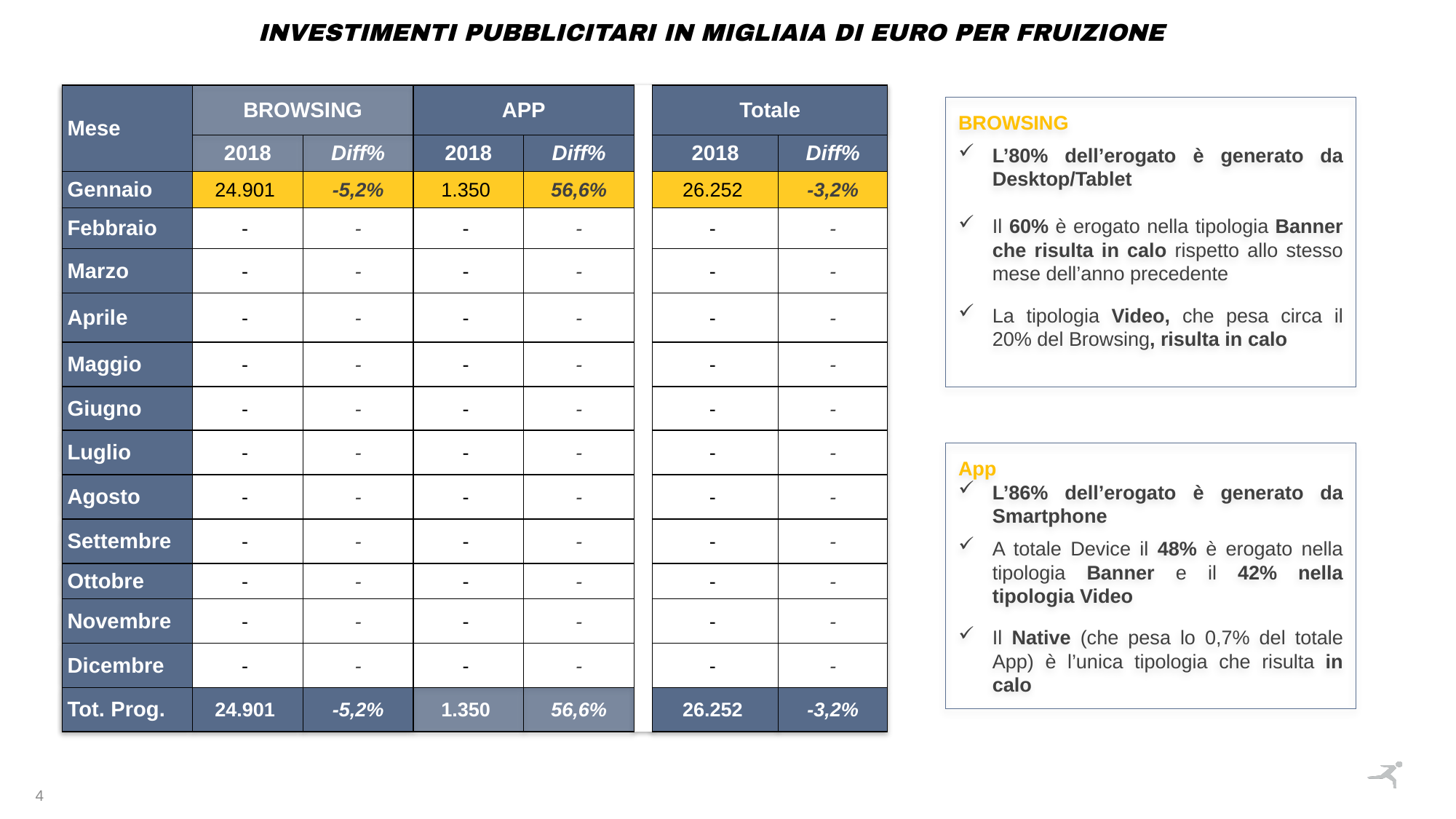

INVESTIMENTI PUBBLICITARI in migliaia di euro per FRUIZIONE
| Mese | BROWSING |  | APP |  |  | Totale |  |
| --- | --- | --- | --- | --- | --- | --- | --- |
|  | 2018 | Diff% | 2018 | Diff% |  | 2018 | Diff% |
| Gennaio | 24.901 | -5,2% | 1.350 | 56,6% |  | 26.252 | -3,2% |
| Febbraio | - | - | - | - |  | - | - |
| Marzo | - | - | - | - |  | - | - |
| Aprile | - | - | - | - |  | - | - |
| Maggio | - | - | - | - |  | - | - |
| Giugno | - | - | - | - |  | - | - |
| Luglio | - | - | - | - |  | - | - |
| Agosto | - | - | - | - |  | - | - |
| Settembre | - | - | - | - |  | - | - |
| Ottobre | - | - | - | - |  | - | - |
| Novembre | - | - | - | - |  | - | - |
| Dicembre | - | - | - | - |  | - | - |
| Tot. Prog. | 24.901 | -5,2% | 1.350 | 56,6% |  | 26.252 | -3,2% |
BROWSING

L’80% dell’erogato è generato da Desktop/Tablet

Il 60% è erogato nella tipologia Banner che risulta in calo rispetto allo stesso mese dell’anno precedente

La tipologia Video, che pesa circa il 20% del Browsing, risulta in calo

App
L’86% dell’erogato è generato da Smartphone

A totale Device il 48% è erogato nella tipologia Banner e il 42% nella tipologia Video

Il Native (che pesa lo 0,7% del totale App) è l’unica tipologia che risulta in calo
4